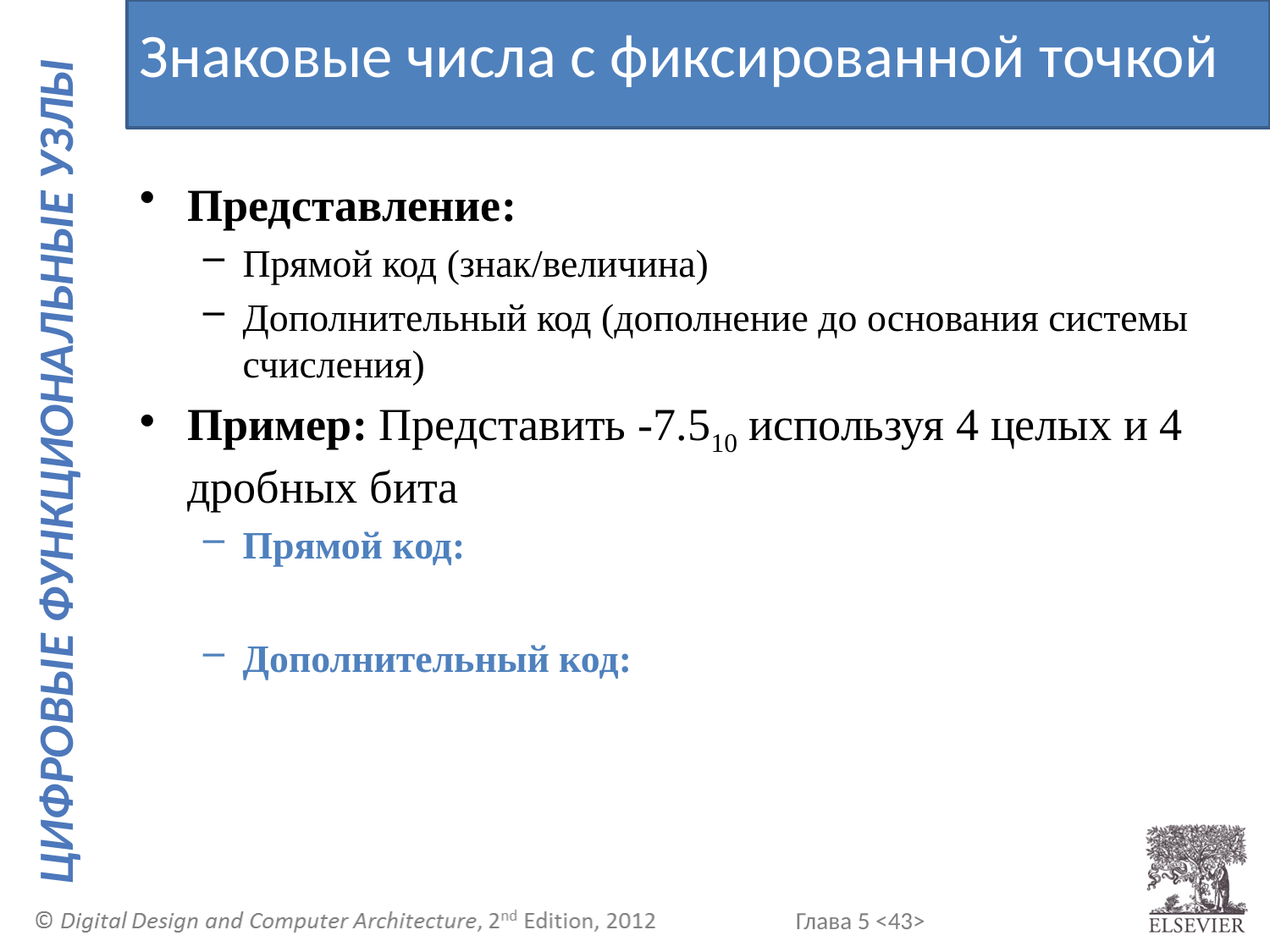

Знаковые числа с фиксированной точкой

Представление:
Прямой код (знак/величина)
Дополнительный код (дополнение до основания системы счисления)
Пример: Представить -7.510 используя 4 целых и 4 дробных бита
Прямой код:

Дополнительный код: